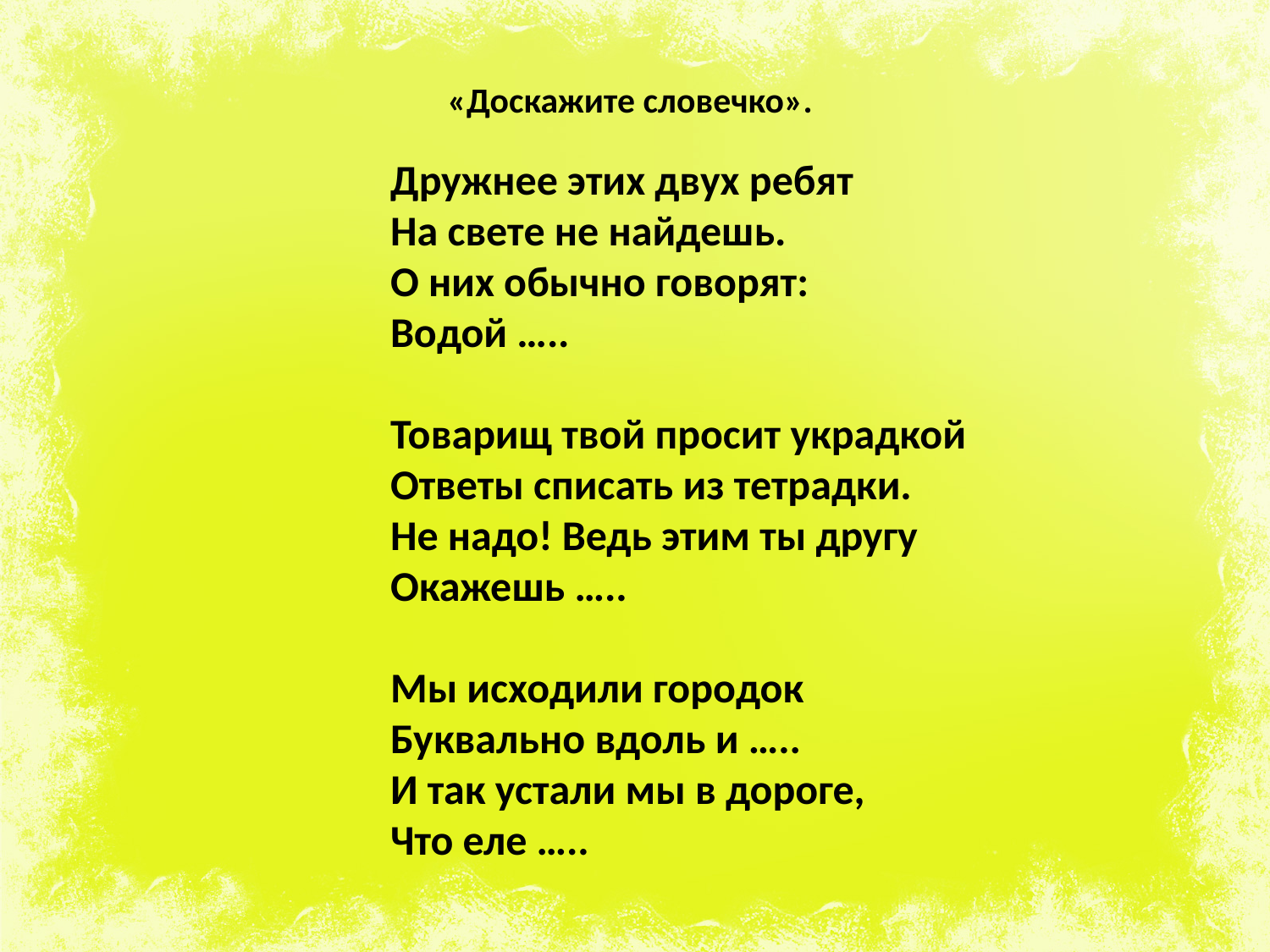

«Доскажите словечко».
Дружнее этих двух ребят
На свете не найдешь.
О них обычно говорят:
Водой …..

Товарищ твой просит украдкой
Ответы списать из тетрадки.
Не надо! Ведь этим ты другу
Окажешь …..

Мы исходили городок
Буквально вдоль и …..
И так устали мы в дороге,
Что еле …..